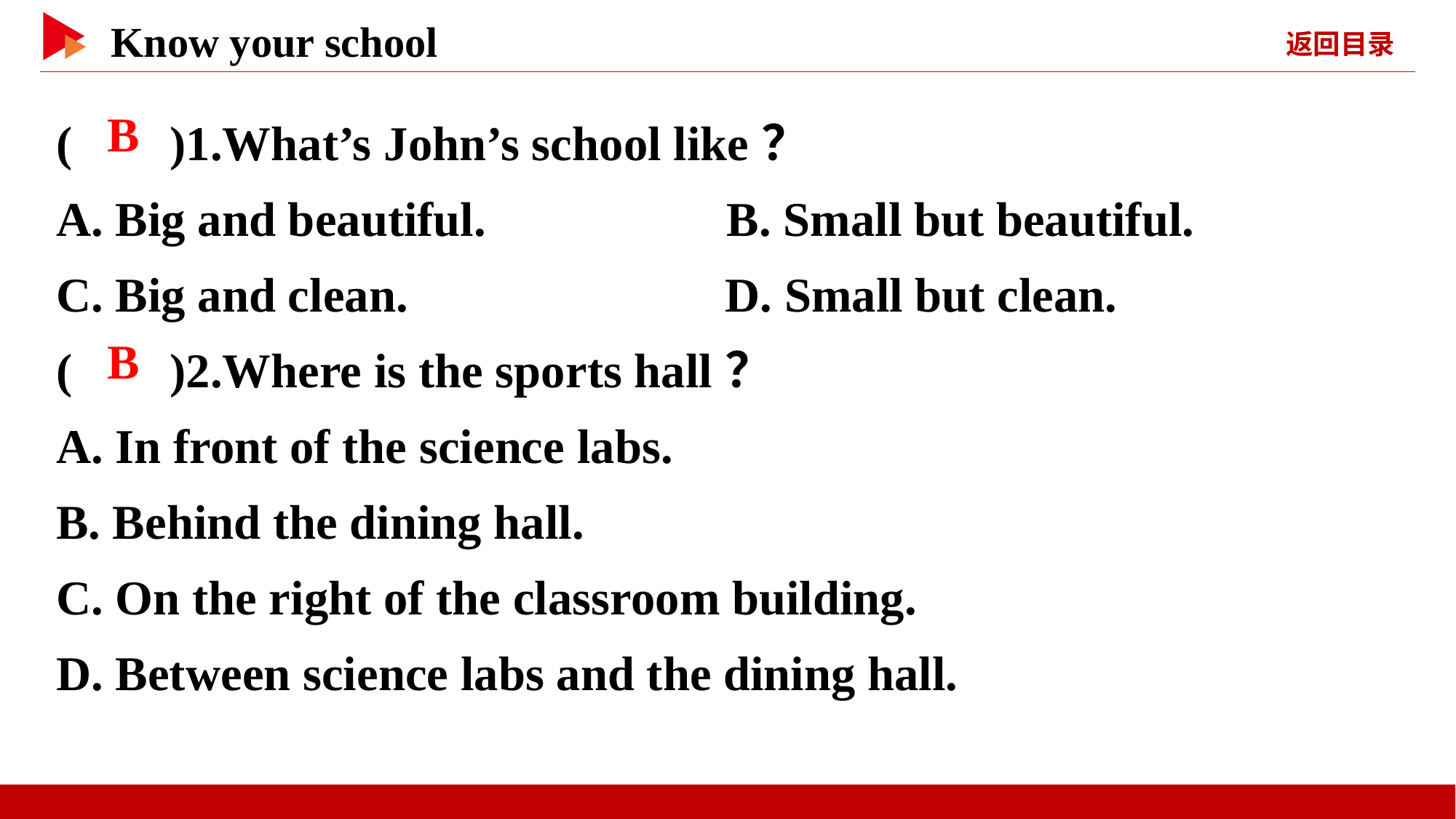

(        )1.What’s John’s school like？
A. Big and beautiful.                      B. Small but beautiful.
C. Big and clean.                             D. Small but clean.
(        )2.Where is the sports hall？
A. In front of the science labs.
B. Behind the dining hall.
C. On the right of the classroom building.
D. Between science labs and the dining hall.
   B
   B